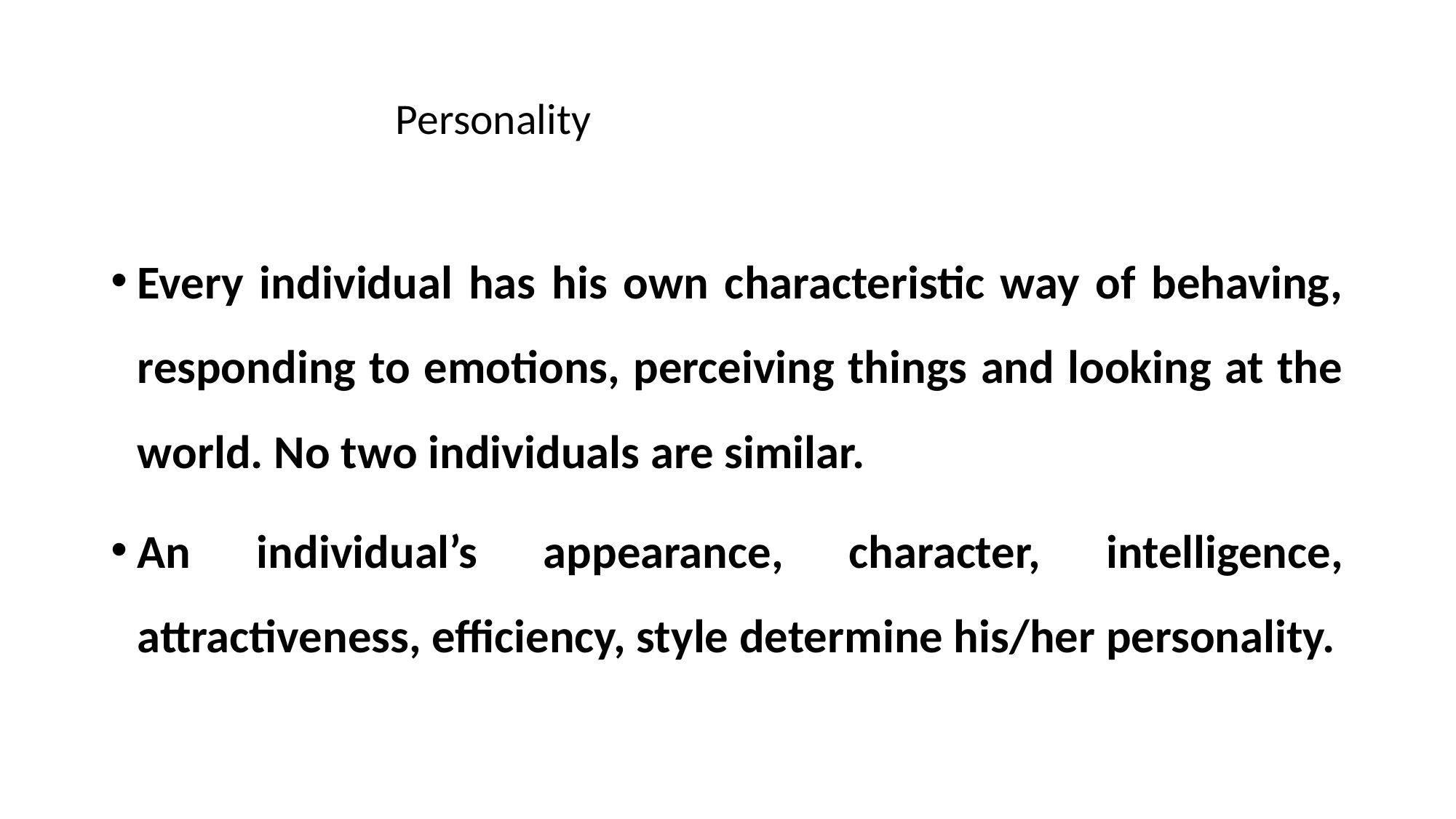

# Personality
Every individual has his own characteristic way of behaving, responding to emotions, perceiving things and looking at the world. No two individuals are similar.
An individual’s appearance, character, intelligence, attractiveness, efficiency, style determine his/her personality.